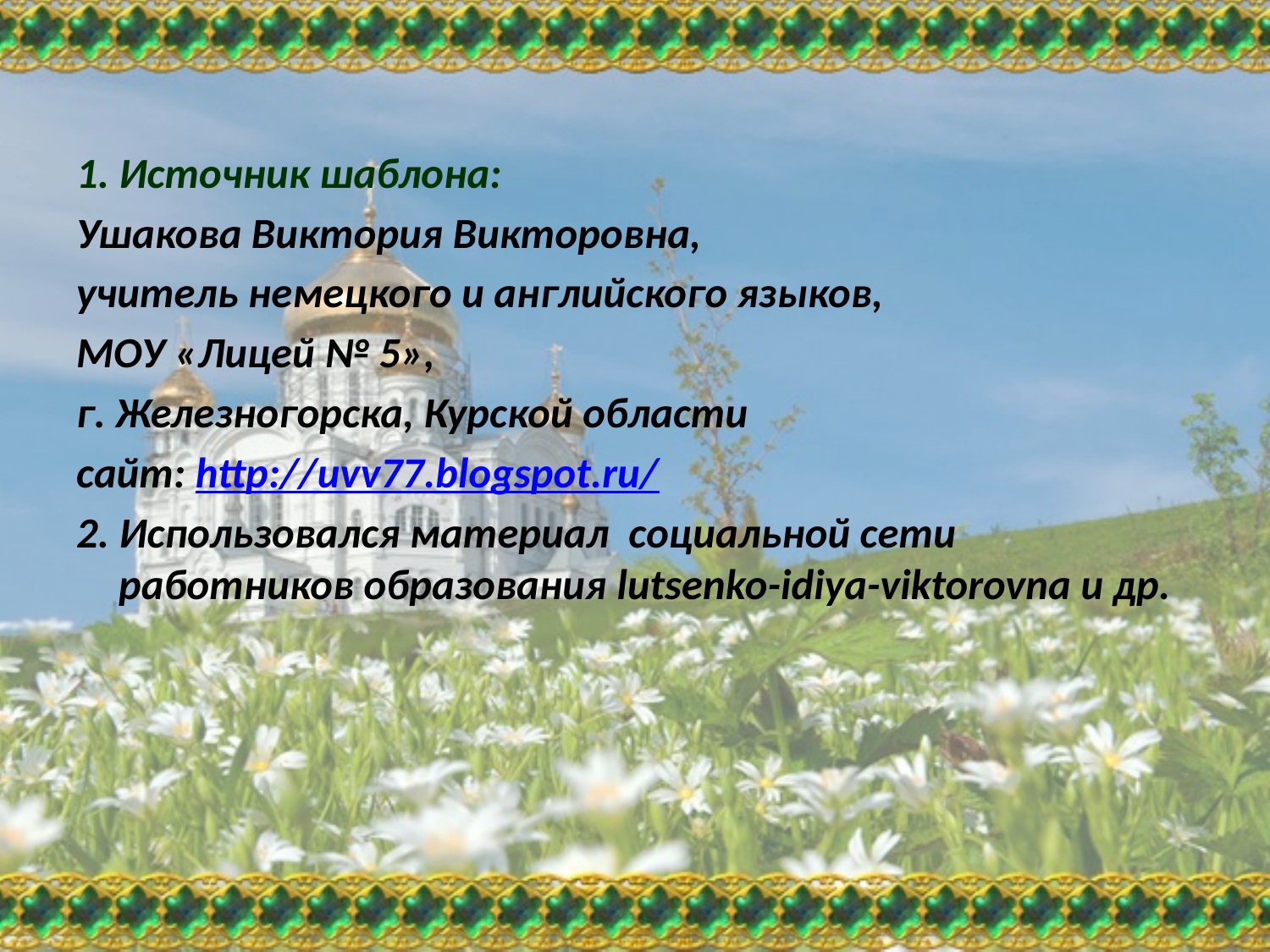

1. Источник шаблона:
Ушакова Виктория Викторовна,
учитель немецкого и английского языков,
МОУ «Лицей № 5»,
г. Железногорска, Курской области
cайт: http://uvv77.blogspot.ru/
2. Использовался материал  социальной сети работников образования lutsenko-idiya-viktorovna и др.